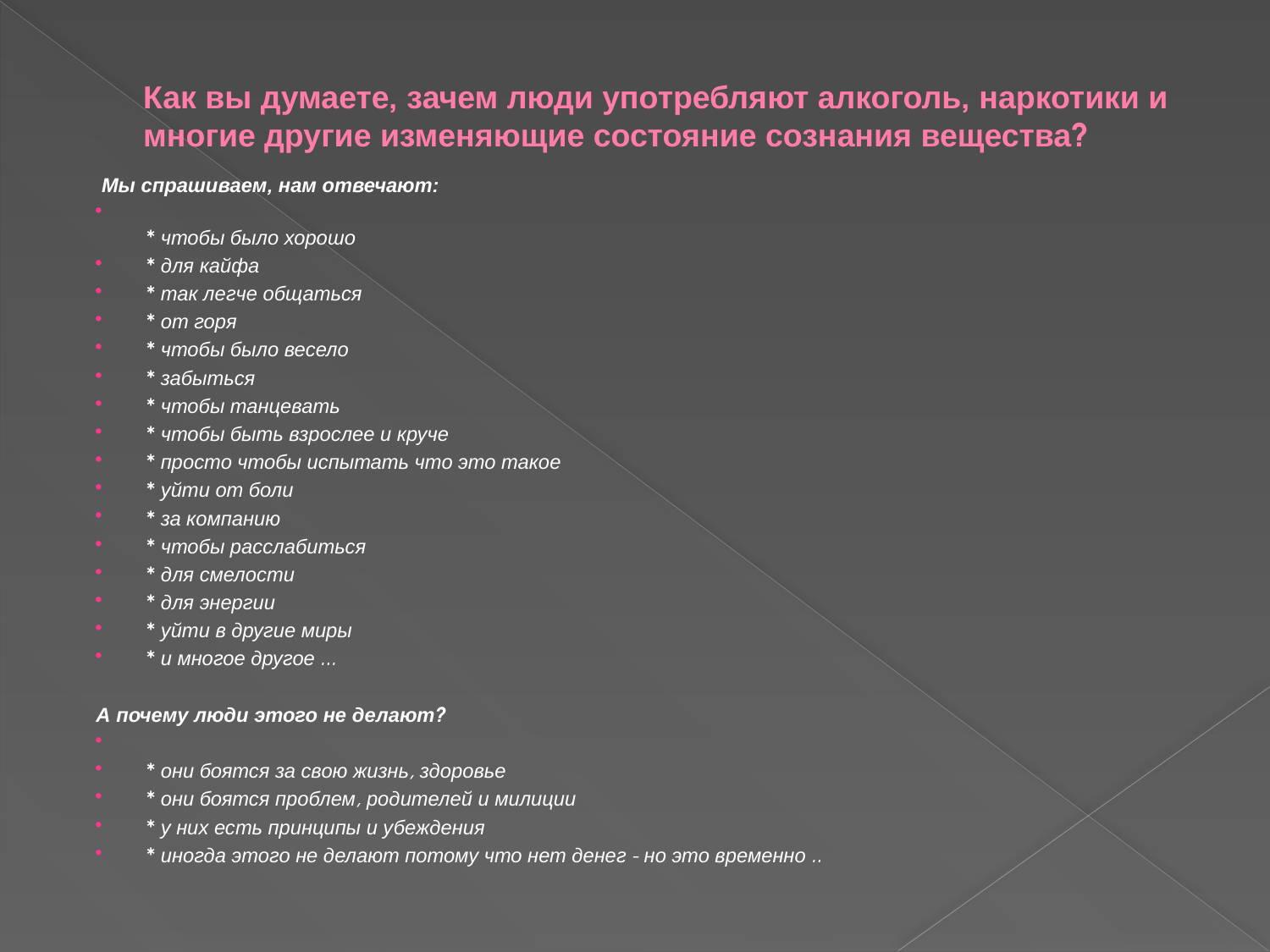

# Как вы думаете, зачем люди употребляют алкоголь, наркотики и многие другие изменяющие состояние сознания вещества?
 Мы спрашиваем, нам отвечают:
* чтобы было хорошо
* для кайфа
* так легче общаться
* от горя
* чтобы было весело
* забыться
* чтобы танцевать
* чтобы быть взрослее и круче
* просто чтобы испытать что это такое
* уйти от боли
* за компанию
* чтобы расслабиться
* для смелости
* для энергии
* уйти в другие миры
* и многое другое ...

А почему люди этого не делают?

* они боятся за свою жизнь, здоровье
* они боятся проблем, родителей и милиции
* у них есть принципы и убеждения
* иногда этого не делают потому что нет денег - но это временно ..